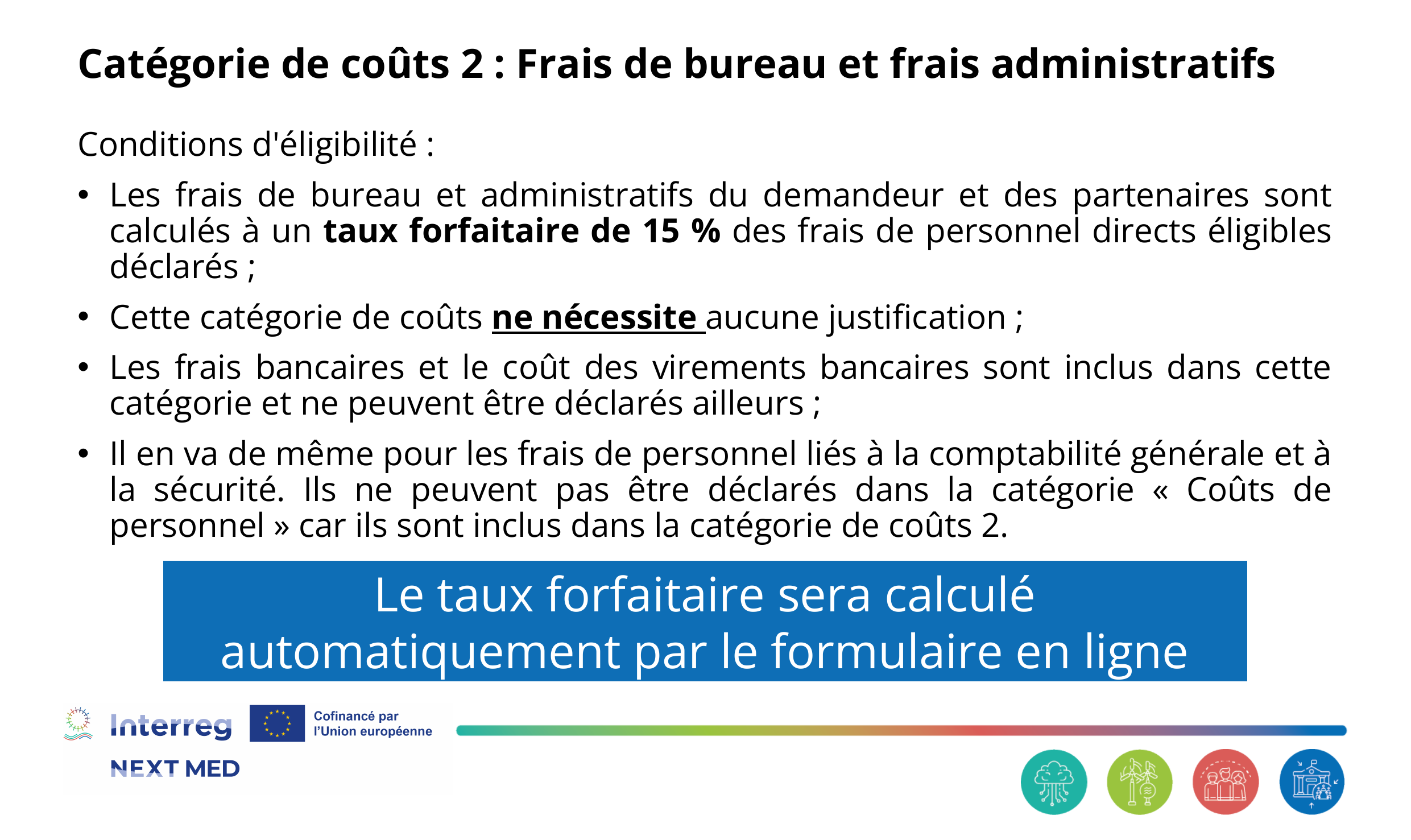

# Catégorie de coûts 2 : Frais de bureau et frais administratifs
Conditions d'éligibilité :
Les frais de bureau et administratifs du demandeur et des partenaires sont calculés à un taux forfaitaire de 15 % des frais de personnel directs éligibles déclarés ;
Cette catégorie de coûts ne nécessite aucune justification ;
Les frais bancaires et le coût des virements bancaires sont inclus dans cette catégorie et ne peuvent être déclarés ailleurs ;
Il en va de même pour les frais de personnel liés à la comptabilité générale et à la sécurité. Ils ne peuvent pas être déclarés dans la catégorie « Coûts de personnel » car ils sont inclus dans la catégorie de coûts 2.

Le taux forfaitaire sera calculé automatiquement par le formulaire en ligne